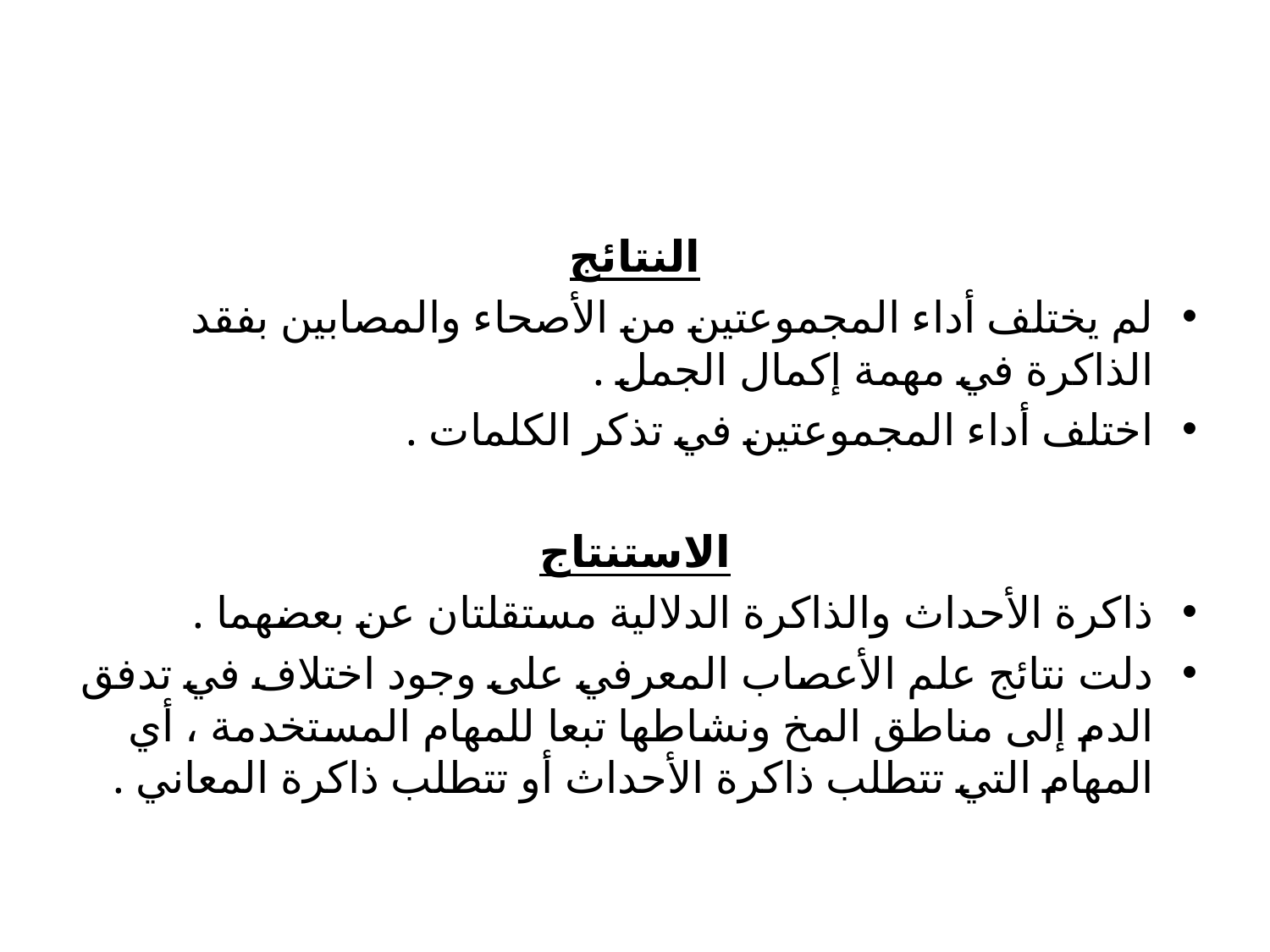

#
النتائج
لم يختلف أداء المجموعتين من الأصحاء والمصابين بفقد الذاكرة في مهمة إكمال الجمل .
اختلف أداء المجموعتين في تذكر الكلمات .

الاستنتاج
ذاكرة الأحداث والذاكرة الدلالية مستقلتان عن بعضهما .
دلت نتائج علم الأعصاب المعرفي على وجود اختلاف في تدفق الدم إلى مناطق المخ ونشاطها تبعا للمهام المستخدمة ، أي المهام التي تتطلب ذاكرة الأحداث أو تتطلب ذاكرة المعاني .